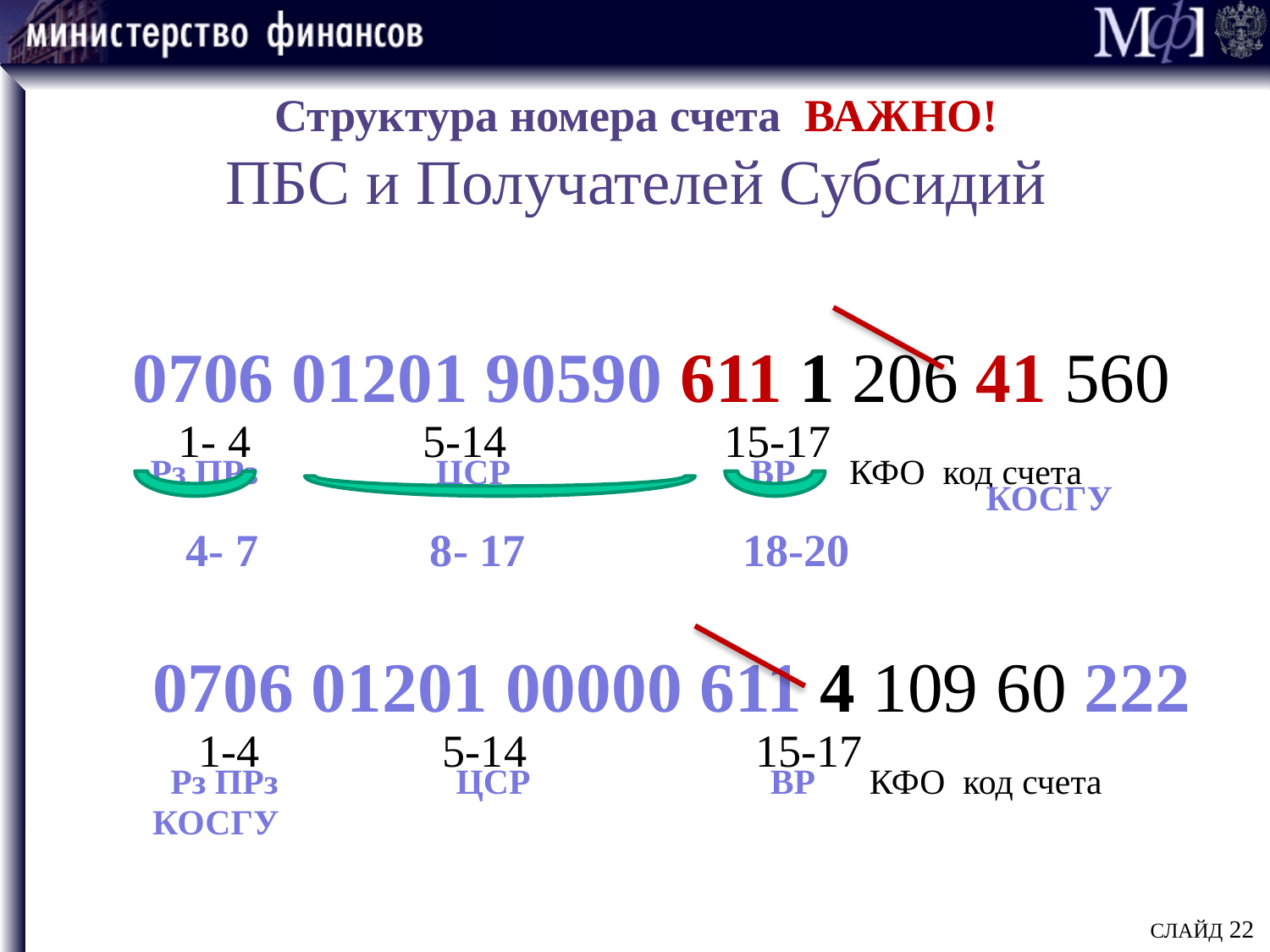

# Структура номера счета  ВАЖНО! ПБС и Получателей Субсидий

0706 01201 90590 611 1 206 41 560

    1- 4               5-14                   15-17
  Рз ПРз                    ЦСР                           ВР      КФО  код счета
                                                                                                КОСГУ

      4- 7               8- 17                   18-20

0706 01201 00000 611 4 109 60 222

    1-4                5-14                    15-17
  Рз ПРз                    ЦСР                           ВР      КФО  код счета
                                                                                                             КОСГУ

СЛАЙД 22